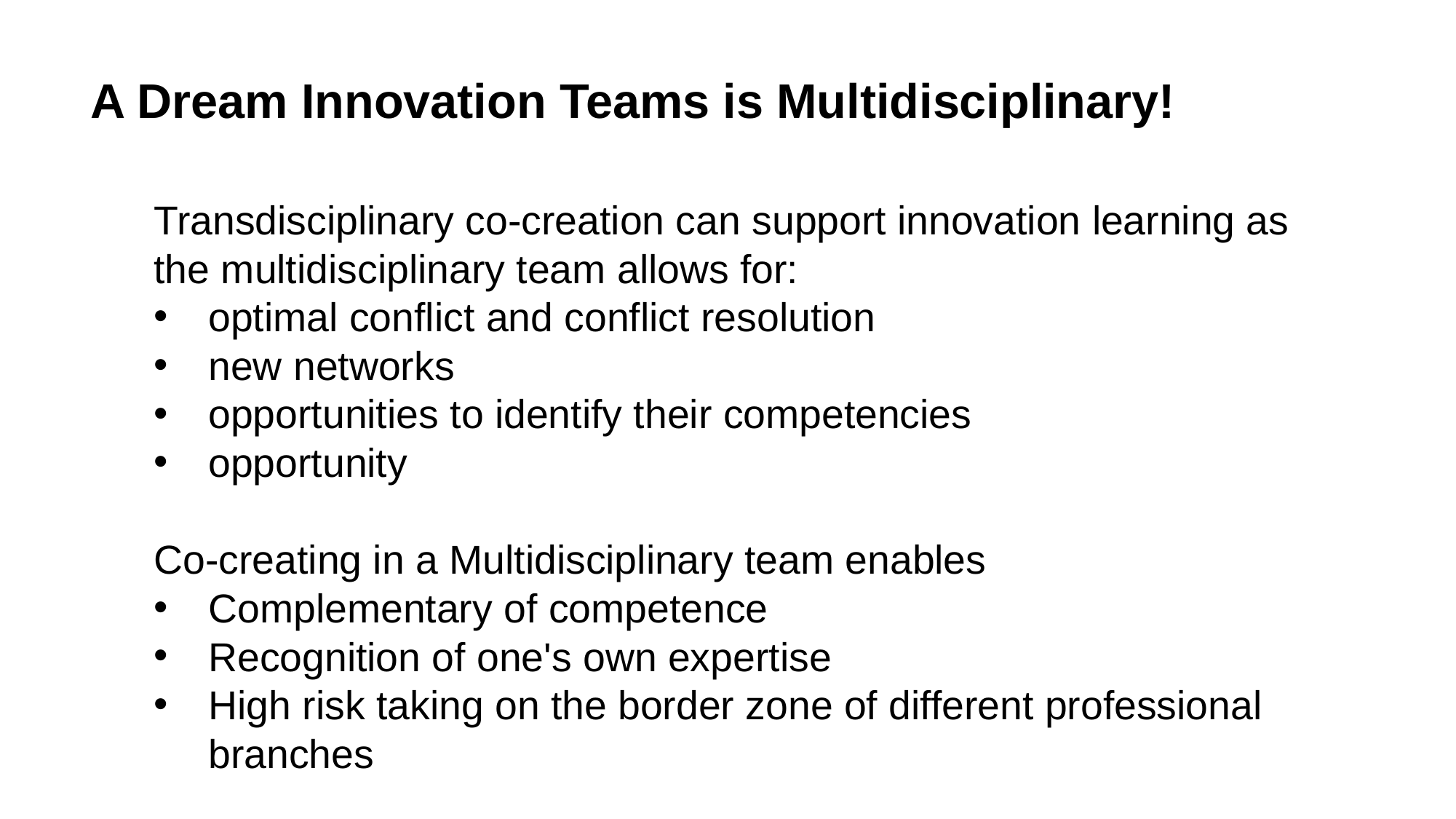

A Dream Innovation Teams is Multidisciplinary!
Transdisciplinary co-creation can support innovation learning as the multidisciplinary team allows for:
optimal conflict and conflict resolution
new networks
opportunities to identify their competencies
opportunity

Co-creating in a Multidisciplinary team enables
Complementary of competence
Recognition of one's own expertise
High risk taking on the border zone of different professional branches